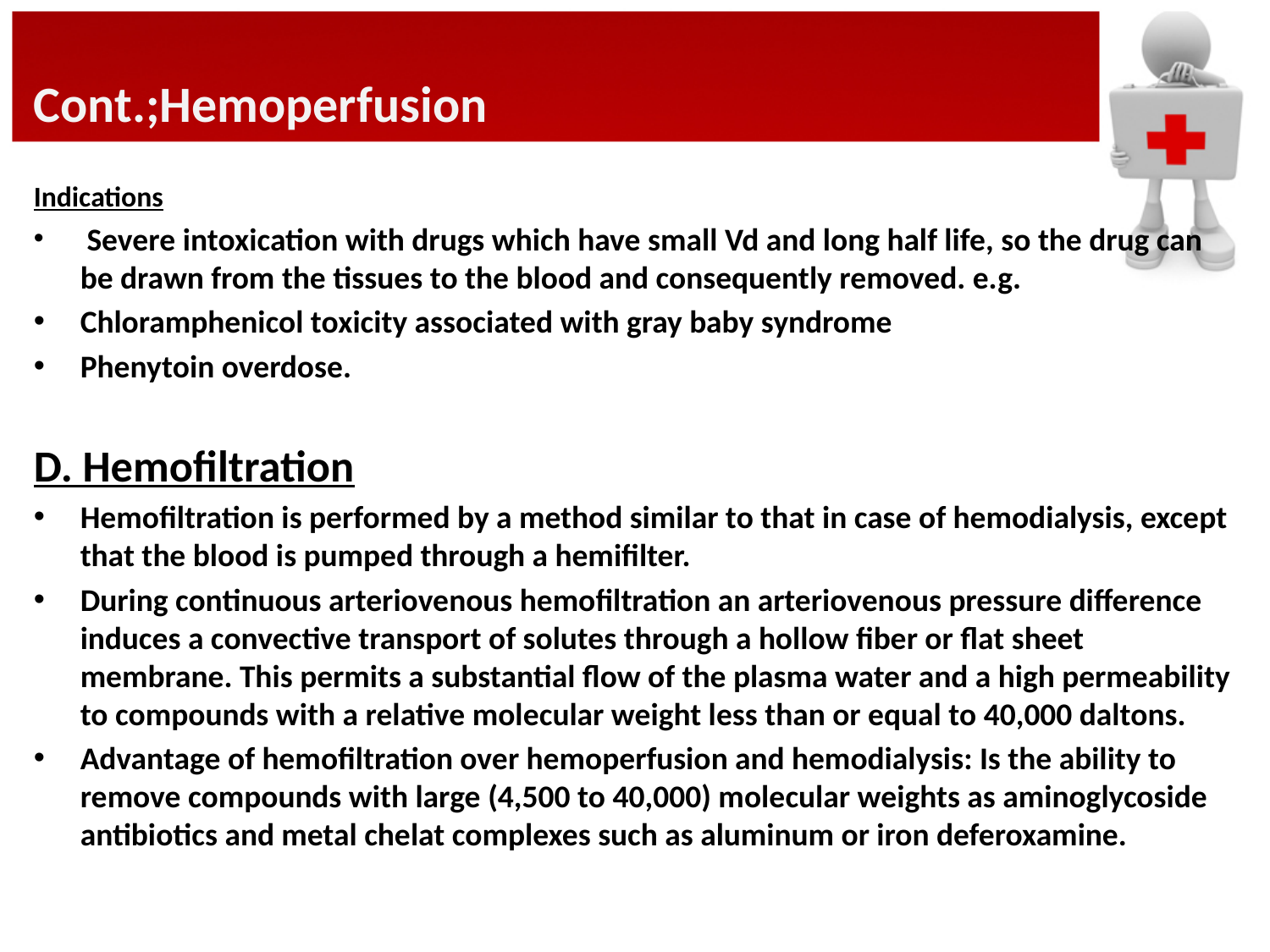

Cont.;Hemoperfusion

Indications
 Severe intoxication with drugs which have small Vd and long half life, so the drug can be drawn from the tissues to the blood and consequently removed. e.g.
Chloramphenicol toxicity associated with gray baby syndrome
Phenytoin overdose.

D. Hemofiltration
Hemofiltration is performed by a method similar to that in case of hemodialysis, except that the blood is pumped through a hemifilter.
During continuous arteriovenous hemofiltration an arteriovenous pressure difference induces a convective transport of solutes through a hollow fiber or flat sheet membrane. This permits a substantial flow of the plasma water and a high permeability to compounds with a relative molecular weight less than or equal to 40,000 daltons.
Advantage of hemofiltration over hemoperfusion and hemodialysis: Is the ability to remove compounds with large (4,500 to 40,000) molecular weights as aminoglycoside antibiotics and metal chelat complexes such as aluminum or iron deferoxamine.